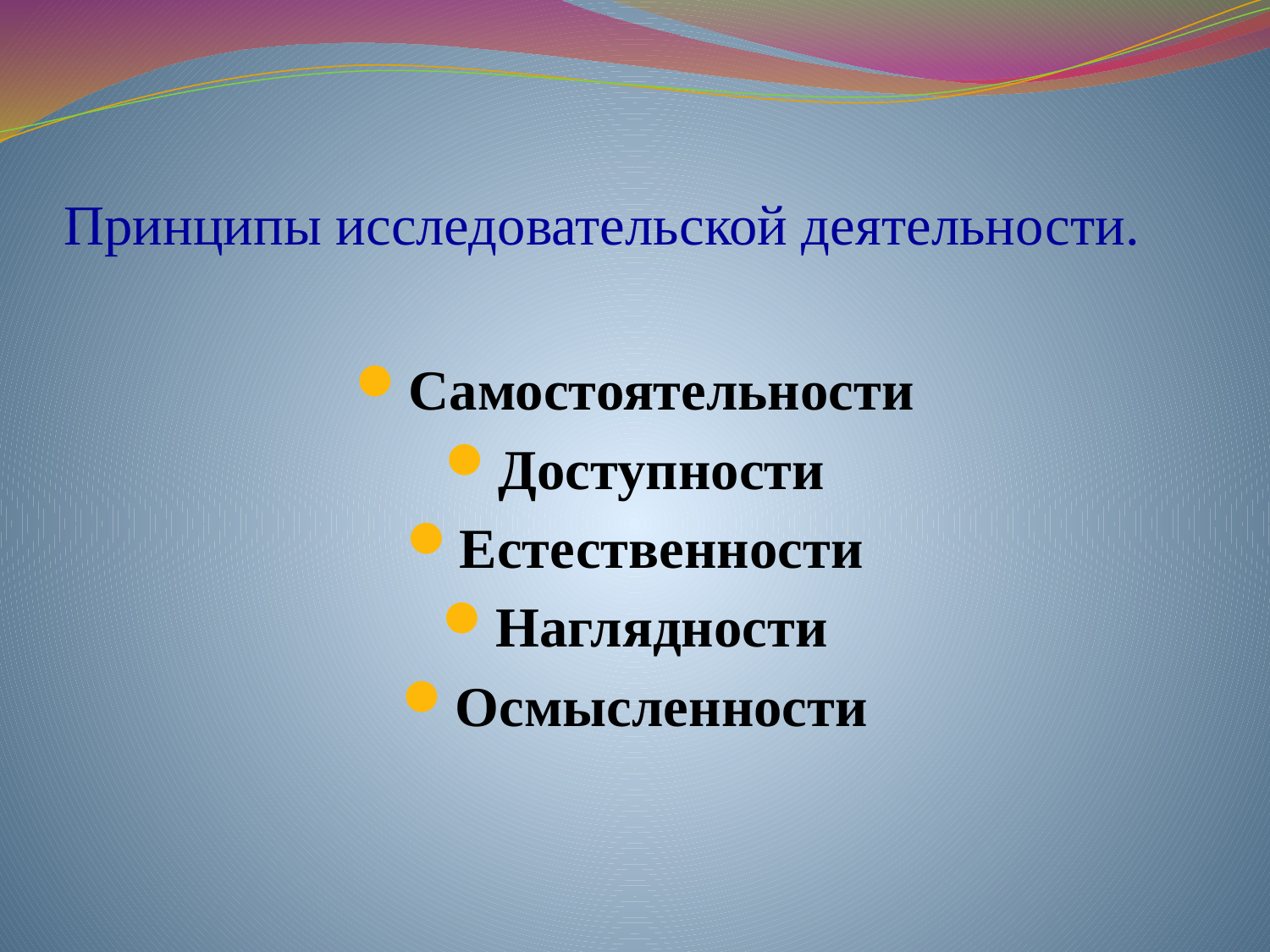

# Принципы исследовательской деятельности.

Самостоятельности
Доступности
Естественности
Наглядности
Осмысленности